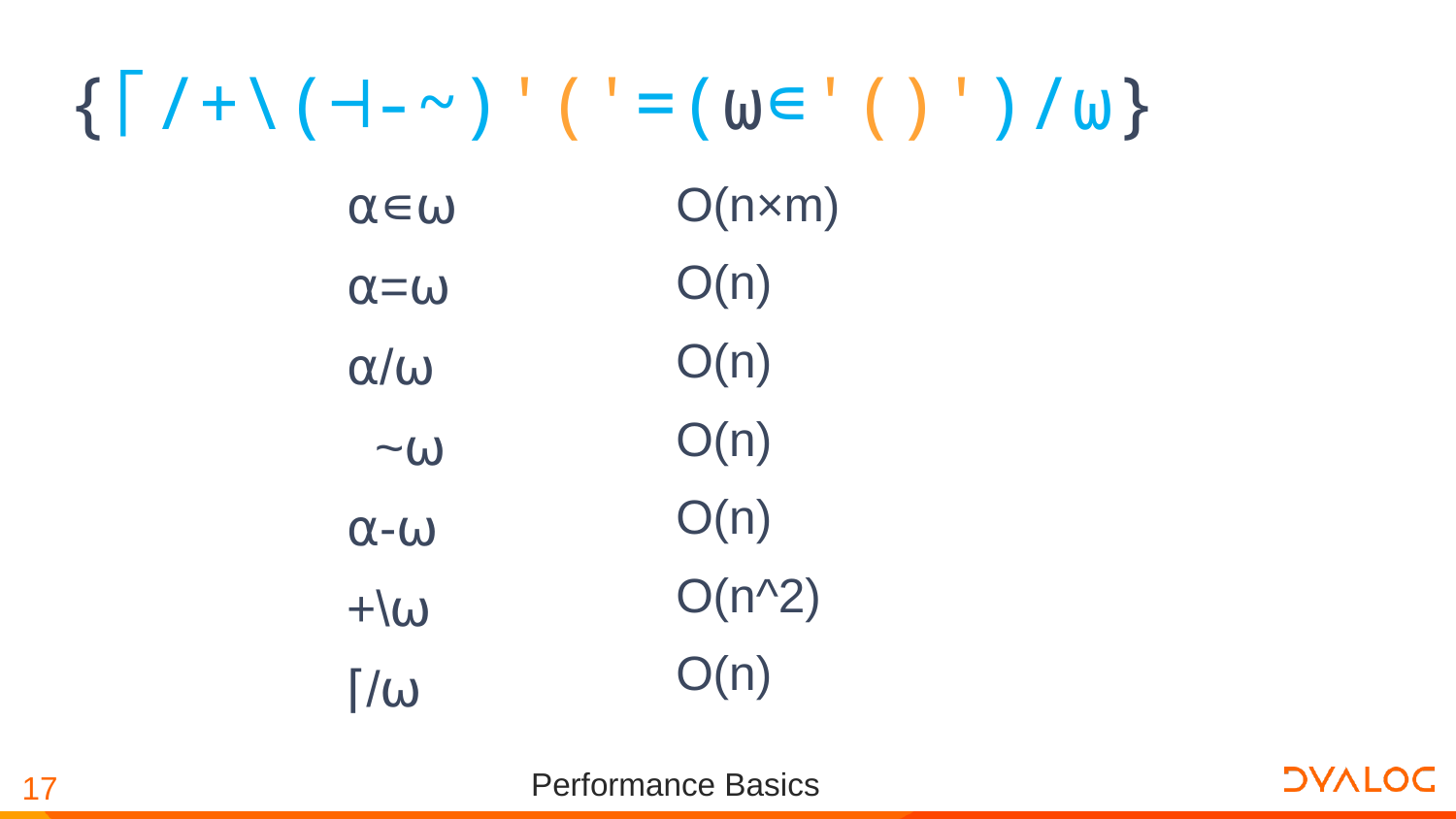

# {⌈/+\(⊣-~)'('=(⍵∊'()')/⍵}
⍺∊⍵
⍺=⍵
⍺/⍵
  ~⍵
⍺-⍵
+\⍵
⌈/⍵

O(n×m)
O(n)
O(n)
O(n)
O(n)
O(n^2)
O(n)